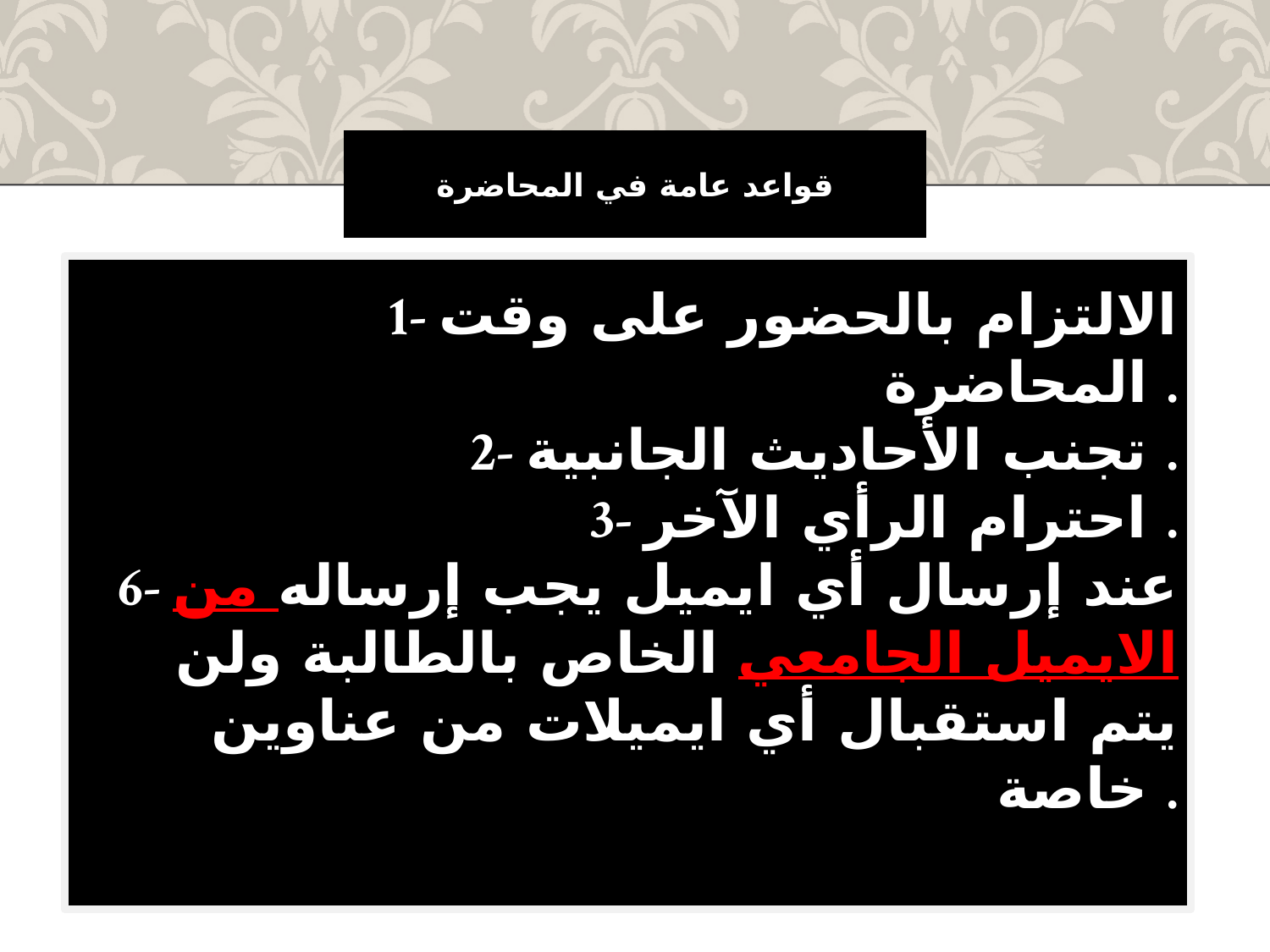

# قواعد عامة في المحاضرة
1- الالتزام بالحضور على وقت المحاضرة .
2- تجنب الأحاديث الجانبية .
3- احترام الرأي الآخر .
6- عند إرسال أي ايميل يجب إرساله من الايميل الجامعي الخاص بالطالبة ولن يتم استقبال أي ايميلات من عناوين خاصة .